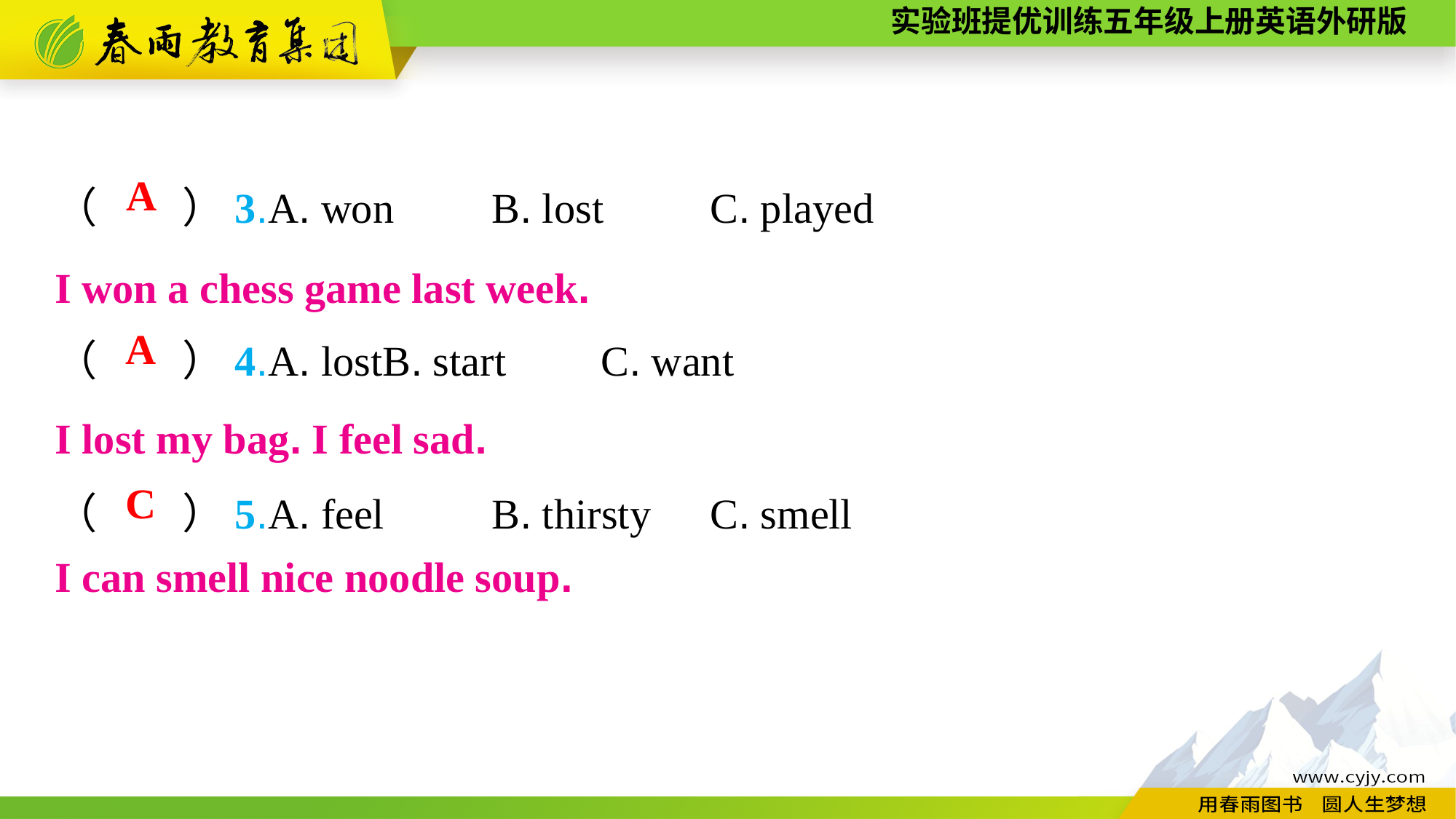

（　　）3.A. won	B. lost	C. played

（　　）4.A. lost	B. start	C. want

（　　）5.A. feel	B. thirsty	C. smell
A
I won a chess game last week.
A
I lost my bag. I feel sad.
C
I can smell nice noodle soup.